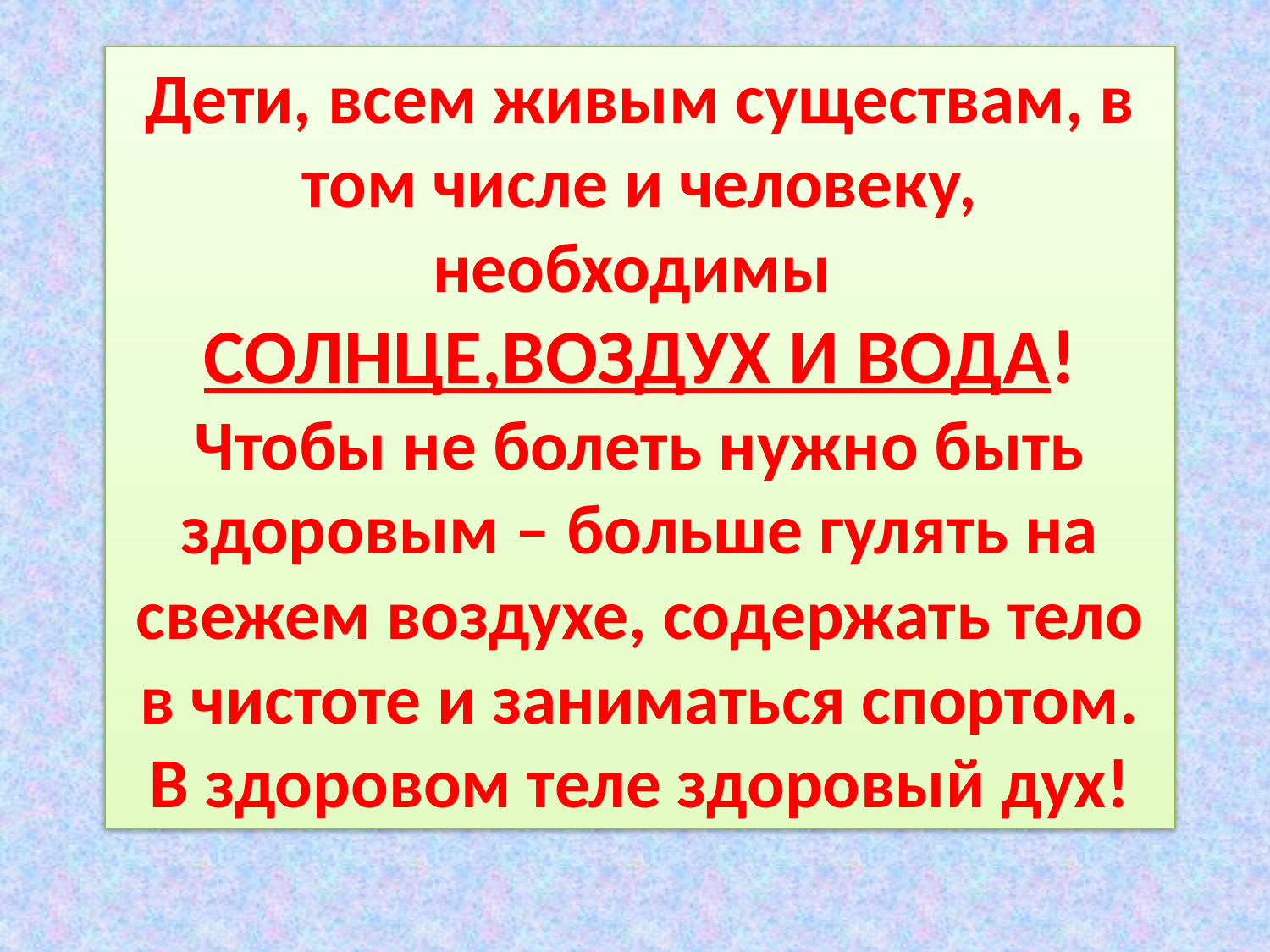

Дети, всем живым существам, в том числе и человеку, необходимы
СОЛНЦЕ,ВОЗДУХ И ВОДА!
Чтобы не болеть нужно быть здоровым – больше гулять на свежем воздухе, содержать тело в чистоте и заниматься спортом. В здоровом теле здоровый дух!